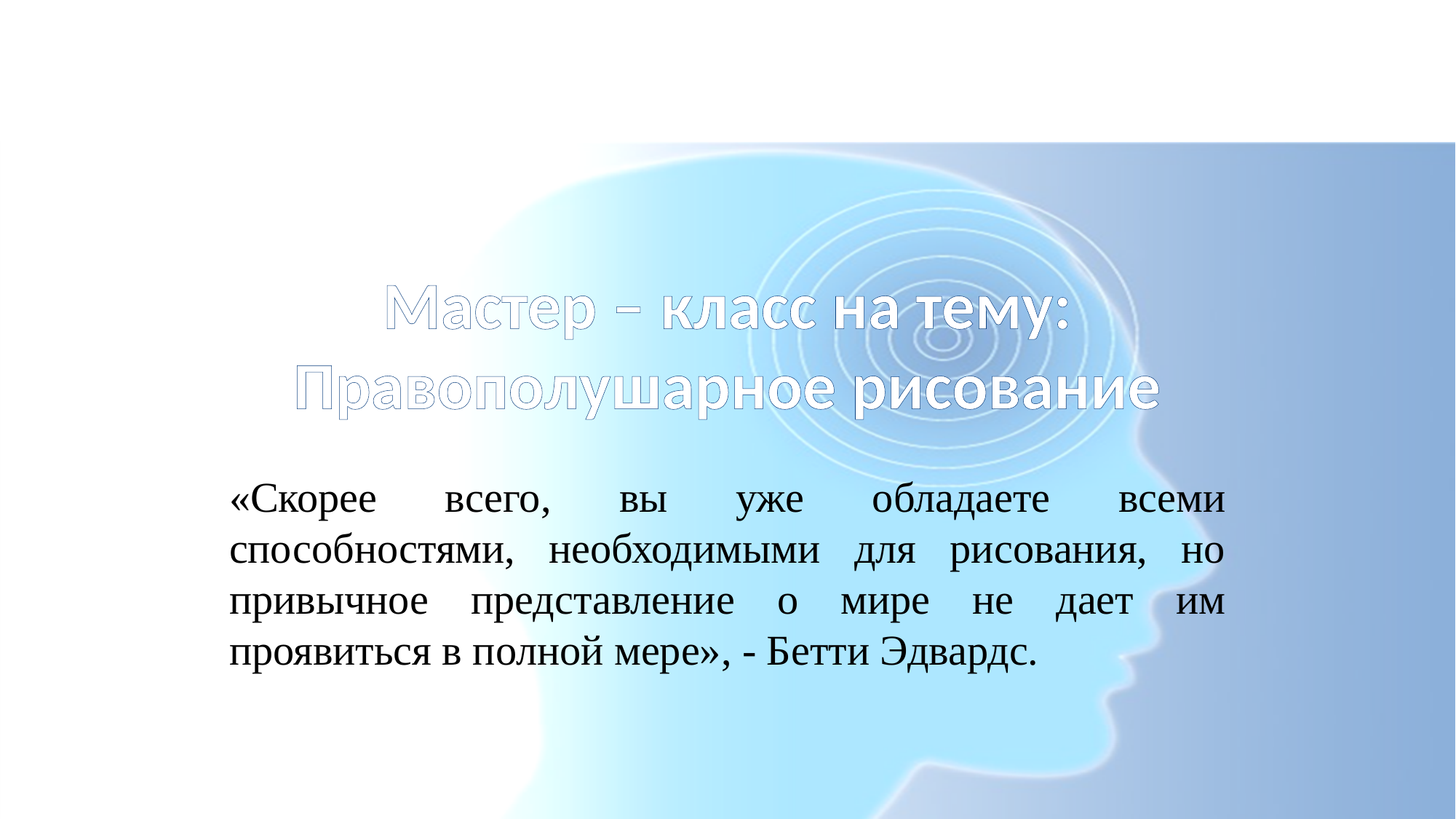

# Мастер – класс на тему: Правополушарное рисование
«Скорее всего, вы уже обладаете всеми способностями, необходимыми для рисования, но привычное представление о мире не дает им проявиться в полной мере», - Бетти Эдвардс.